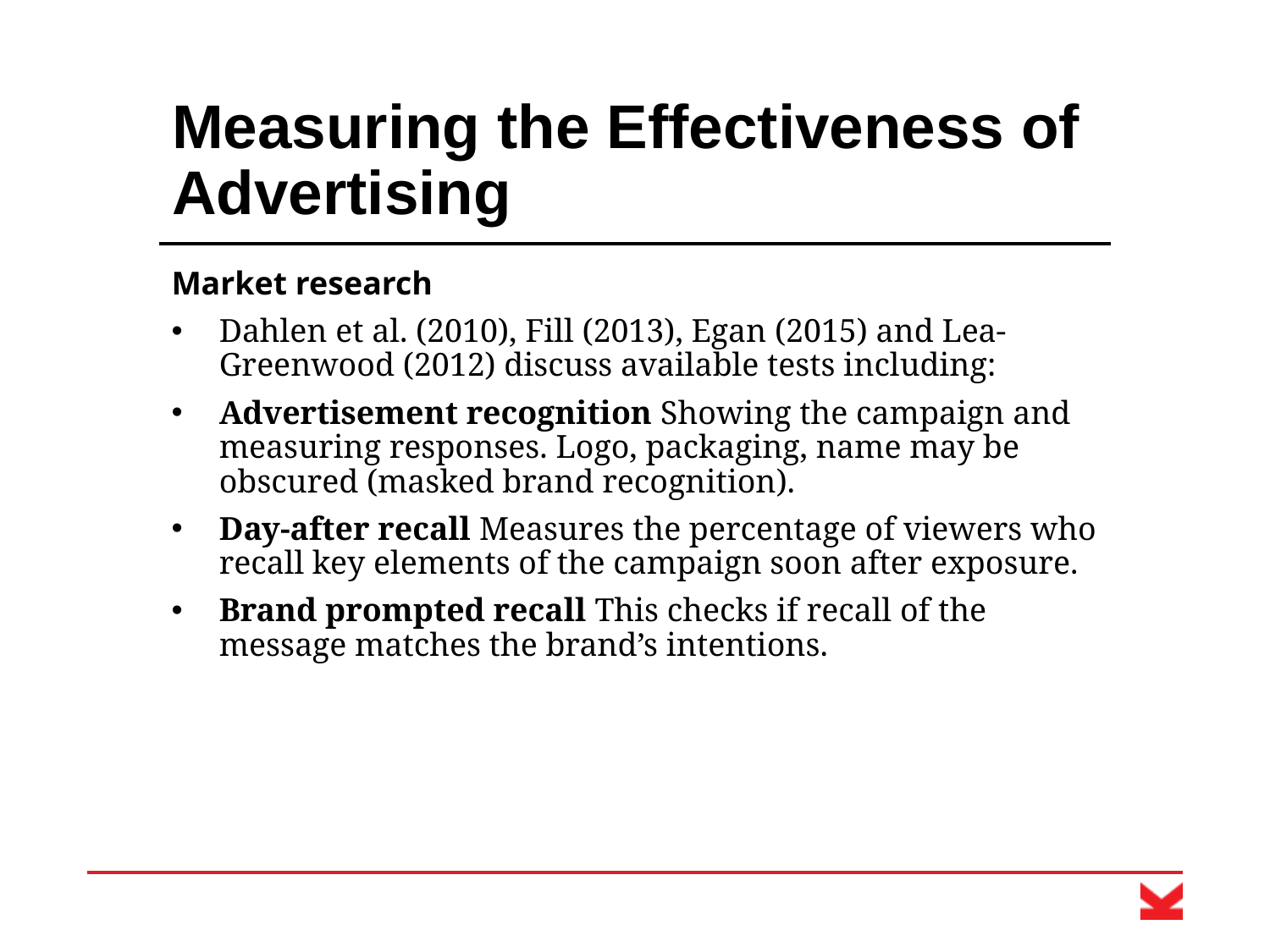

# Measuring the Effectiveness of Advertising
Market research
Dahlen et al. (2010), Fill (2013), Egan (2015) and Lea-Greenwood (2012) discuss available tests including:
Advertisement recognition Showing the campaign and measuring responses. Logo, packaging, name may be obscured (masked brand recognition).
Day-after recall Measures the percentage of viewers who recall key elements of the campaign soon after exposure.
Brand prompted recall This checks if recall of the message matches the brand’s intentions.